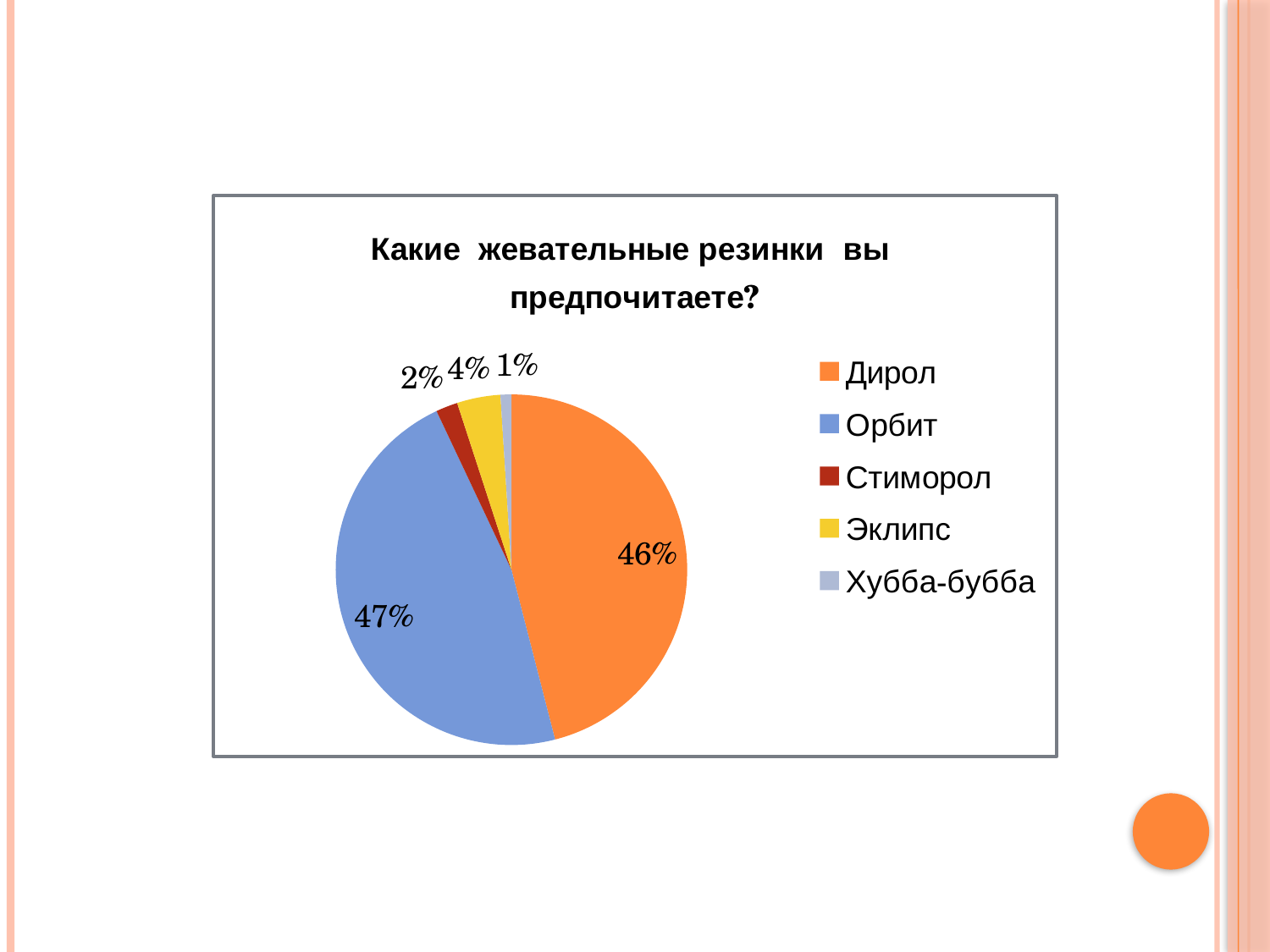

### Chart:

| Category | Какие  жевательные резинки  вы  предпочитаете? |
|---|---|
| Дирол | 0.46 |
| Орбит | 0.4700000000000001 |
| Стиморол | 0.02000000000000001 |
| Эклипс | 0.04000000000000002 |
| Хубба-бубба | 0.010000000000000005 |